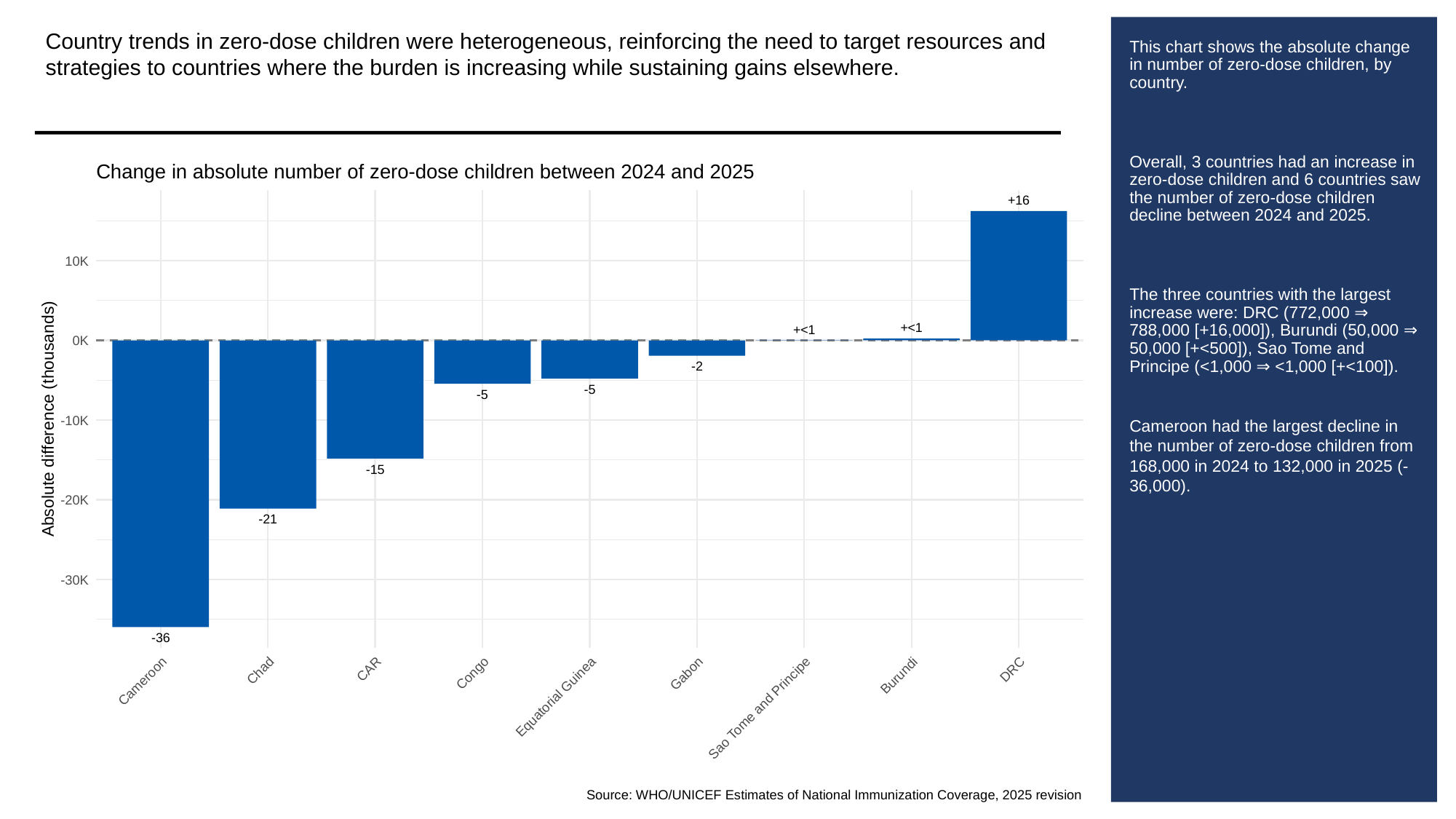

Country trends in zero-dose children were heterogeneous, reinforcing the need to target resources and strategies to countries where the burden is increasing while sustaining gains elsewhere.
# This chart shows the absolute change in number of zero-dose children, by country.

Overall, 3 countries had an increase in zero-dose children and 6 countries saw the number of zero-dose children decline between 2024 and 2025.

The three countries with the largest increase were: DRC (772,000 ⇒ 788,000 [+16,000]), Burundi (50,000 ⇒ 50,000 [+<500]), Sao Tome and Principe (<1,000 ⇒ <1,000 [+<100]).

Cameroon had the largest decline in the number of zero-dose children from 168,000 in 2024 to 132,000 in 2025 (-36,000).

Change in absolute number of zero-dose children between 2024 and 2025

+16

10K

+<1
+<1
0K

-2

-5
-5
Absolute difference (thousands)
-10K

-15
-20K

-21

-30K

-36
CAR
DRC
Chad
Congo
Gabon
Burundi
Cameroon
Equatorial Guinea
Sao Tome and Principe
Source: WHO/UNICEF Estimates of National Immunization Coverage, 2025 revision